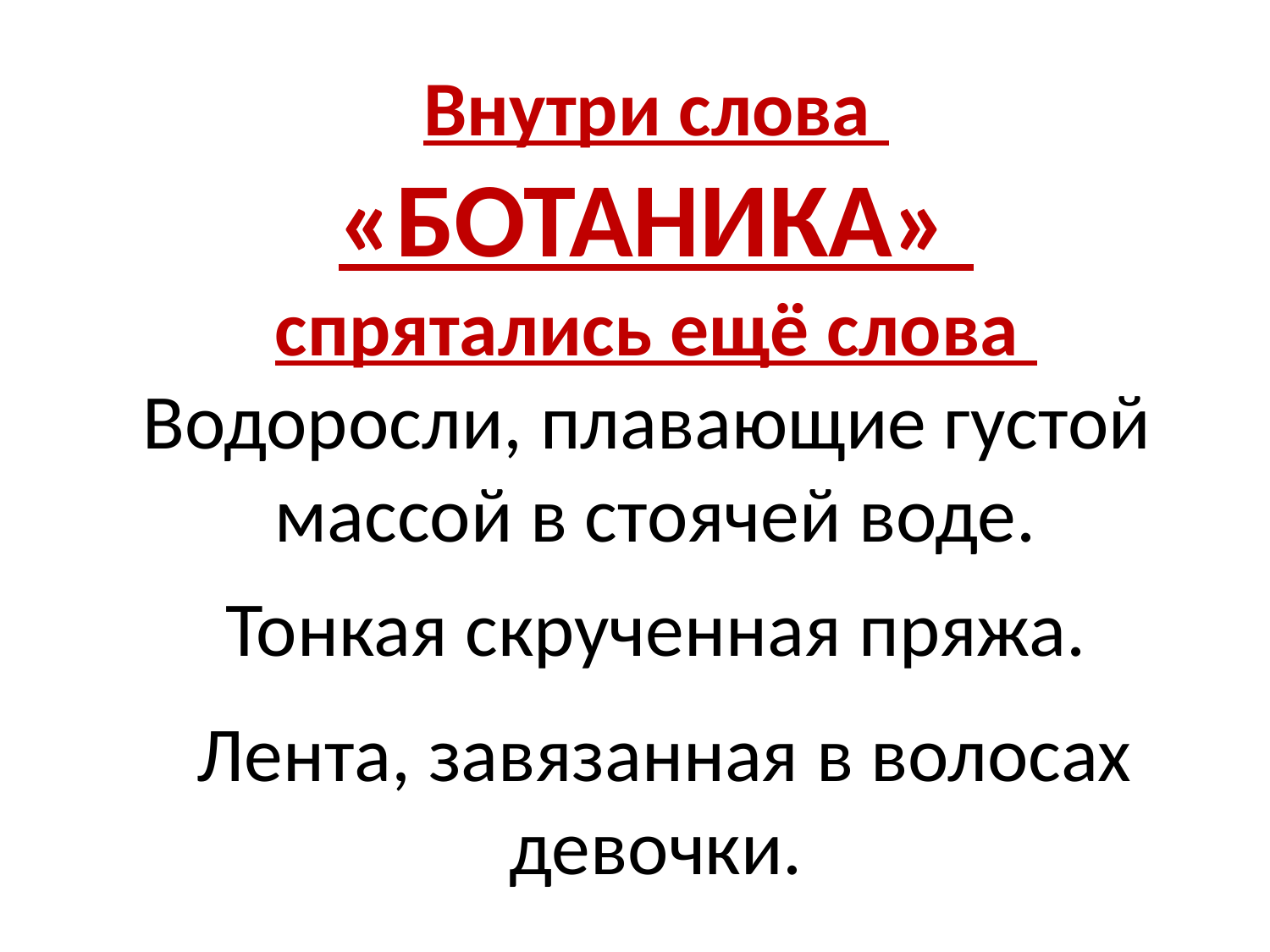

# Внутри слова «БОТАНИКА» спрятались ещё слова Водоросли, плавающие густой массой в стоячей воде. Тонкая скрученная пряжа. Лента, завязанная в волосах девочки.